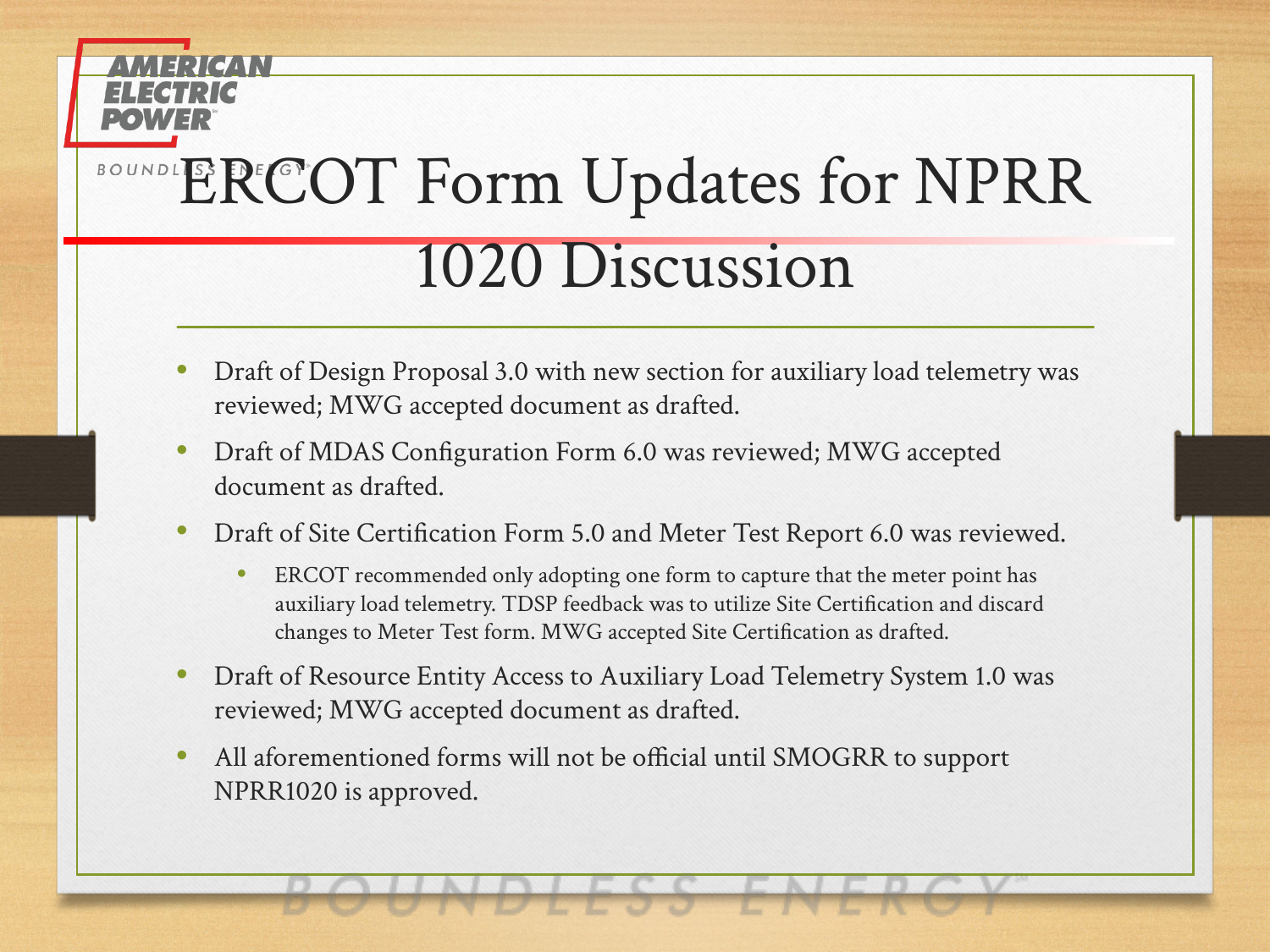

# ERCOT Form Updates for NPRR 1020 Discussion
Draft of Design Proposal 3.0 with new section for auxiliary load telemetry was reviewed; MWG accepted document as drafted.
Draft of MDAS Configuration Form 6.0 was reviewed; MWG accepted document as drafted.
Draft of Site Certification Form 5.0 and Meter Test Report 6.0 was reviewed.
ERCOT recommended only adopting one form to capture that the meter point has auxiliary load telemetry. TDSP feedback was to utilize Site Certification and discard changes to Meter Test form. MWG accepted Site Certification as drafted.
Draft of Resource Entity Access to Auxiliary Load Telemetry System 1.0 was reviewed; MWG accepted document as drafted.
All aforementioned forms will not be official until SMOGRR to support NPRR1020 is approved.